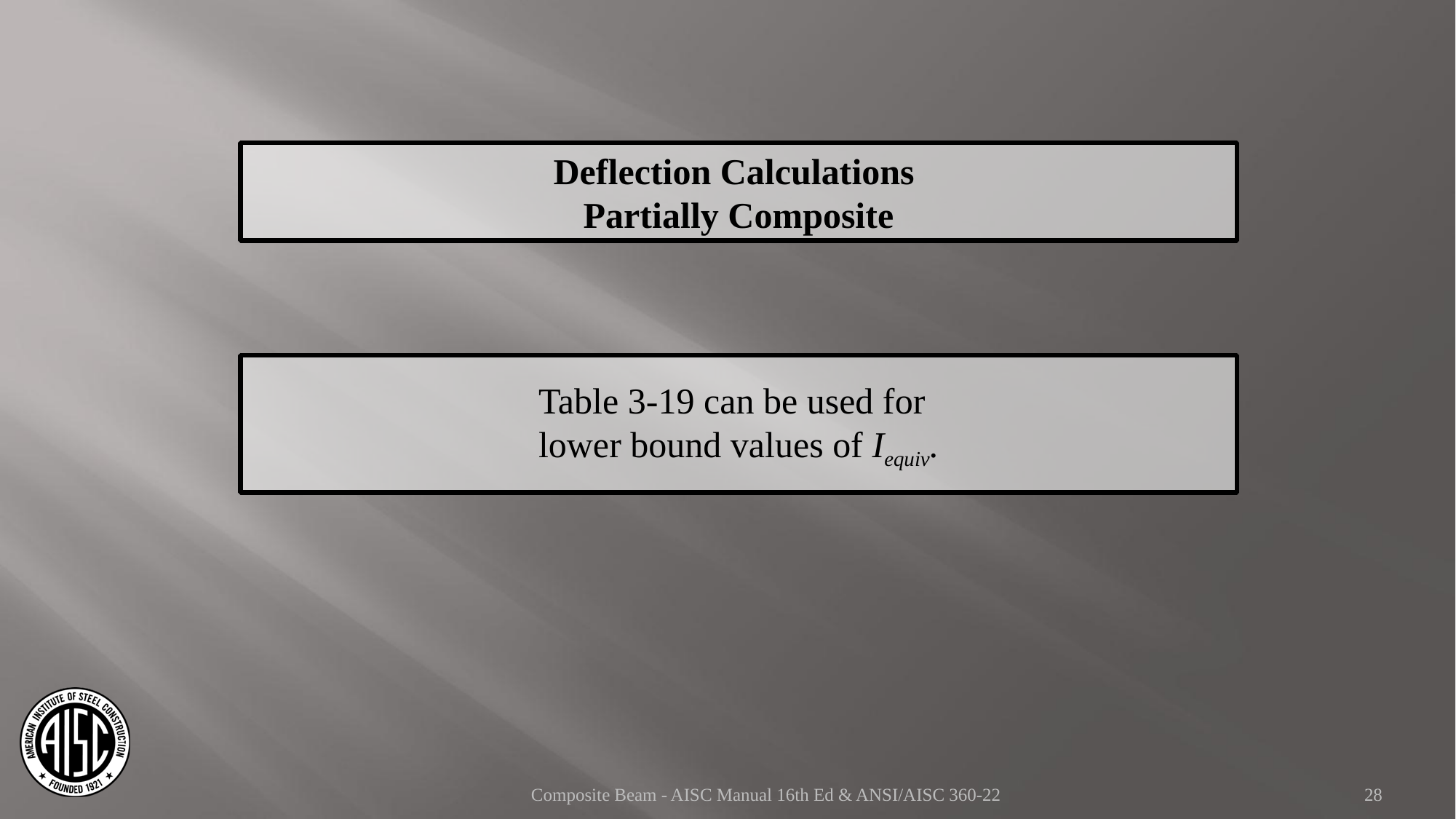

Deflection Calculations
Partially Composite
Table 3-19 can be used for
lower bound values of Iequiv.
Composite Beam - AISC Manual 16th Ed & ANSI/AISC 360-22
28